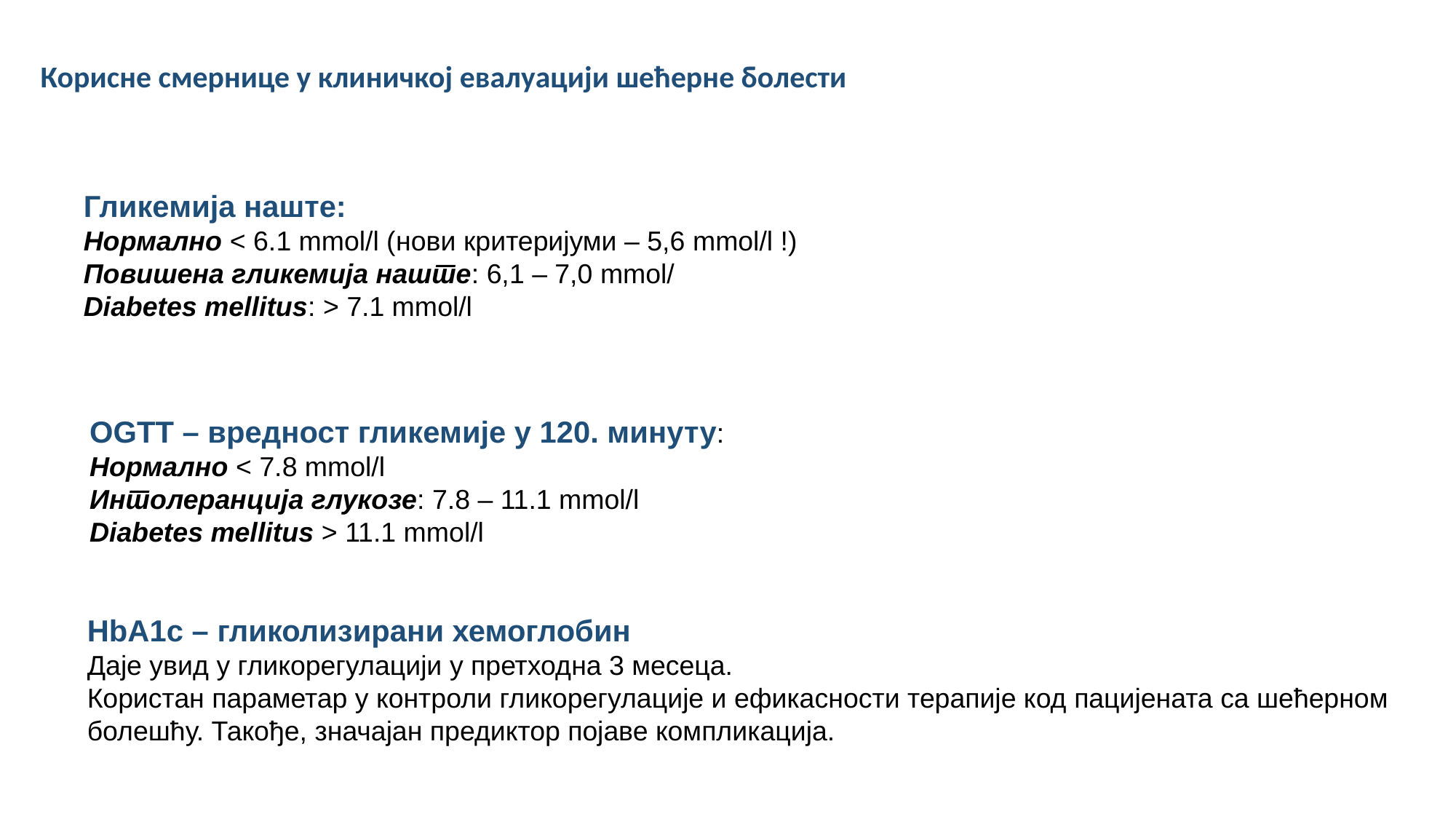

Корисне смернице у клиничкој евалуацији шећерне болести
Гликемија наште:
Нормално < 6.1 mmol/l (нови критеријуми – 5,6 mmol/l !)
Повишена гликемија наште: 6,1 – 7,0 mmol/
Diabetes mellitus: > 7.1 mmol/l
OGTT – вредност гликемије у 120. минуту:
Нормално < 7.8 mmol/l
Интолеранција глукозе: 7.8 – 11.1 mmol/l
Diabetes mellitus > 11.1 mmol/l
HbA1c – гликолизирани хемоглобин
Даје увид у гликорегулацији у претходна 3 месеца.
Користан параметар у контроли гликорегулације и ефикасности терапије код пацијената са шећерном
болешћу. Такође, значајан предиктор појаве компликација.